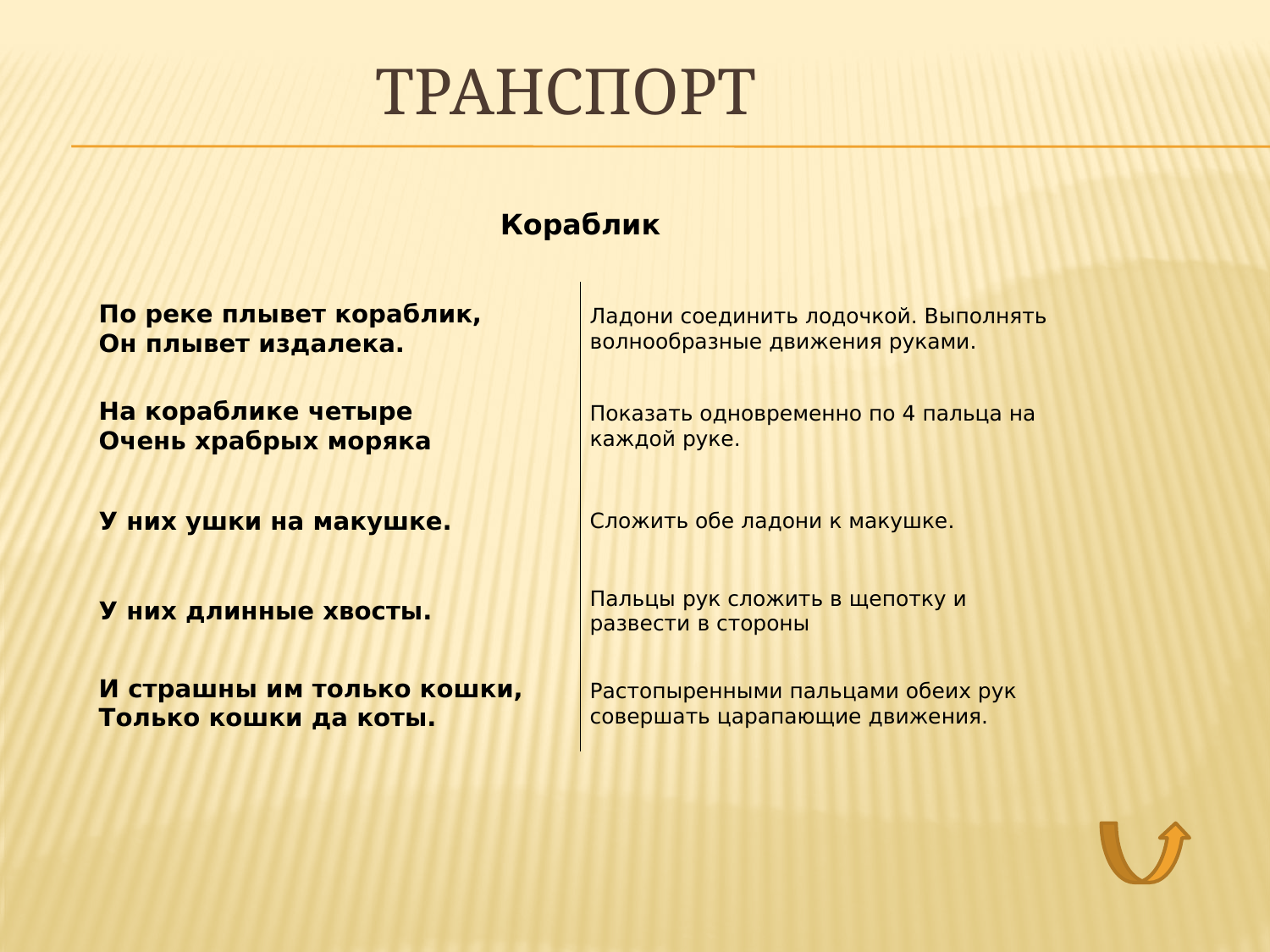

# Транспорт
| Кораблик |  |
| --- | --- |
| По реке плывет кораблик, Он плывет издалека. | Ладони соединить лодочкой. Выполнять волнообразные движения руками. |
| На кораблике четыре Очень храбрых моряка | Показать одновременно по 4 пальца на каждой руке. |
| У них ушки на макушке. | Сложить обе ладони к макушке. |
| У них длинные хвосты. | Пальцы рук сложить в щепотку и развести в стороны |
| И страшны им только кошки, Только кошки да коты. | Растопыренными пальцами обеих рук совершать царапающие движения. |